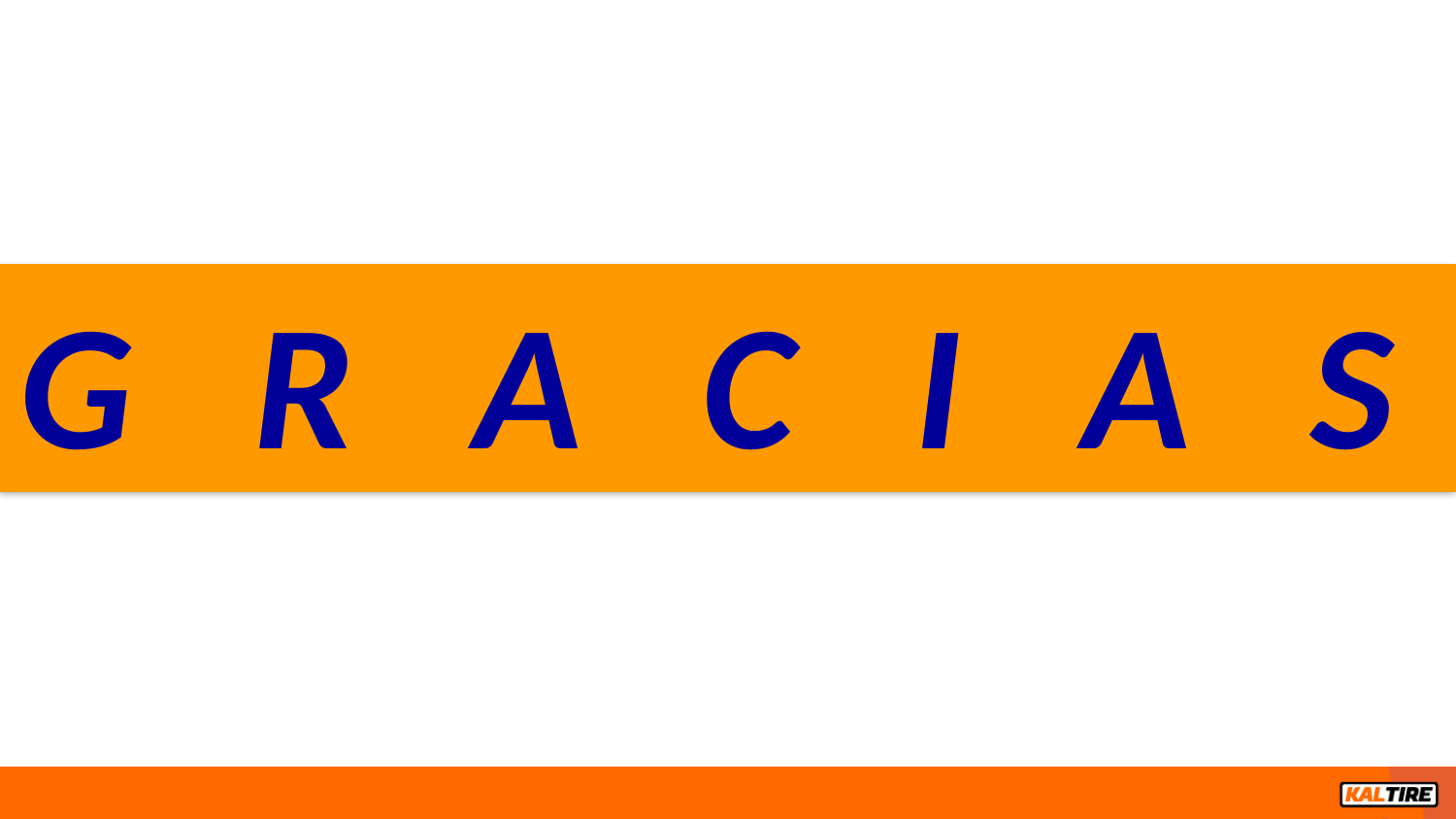

G   R   A   C   I   A   S